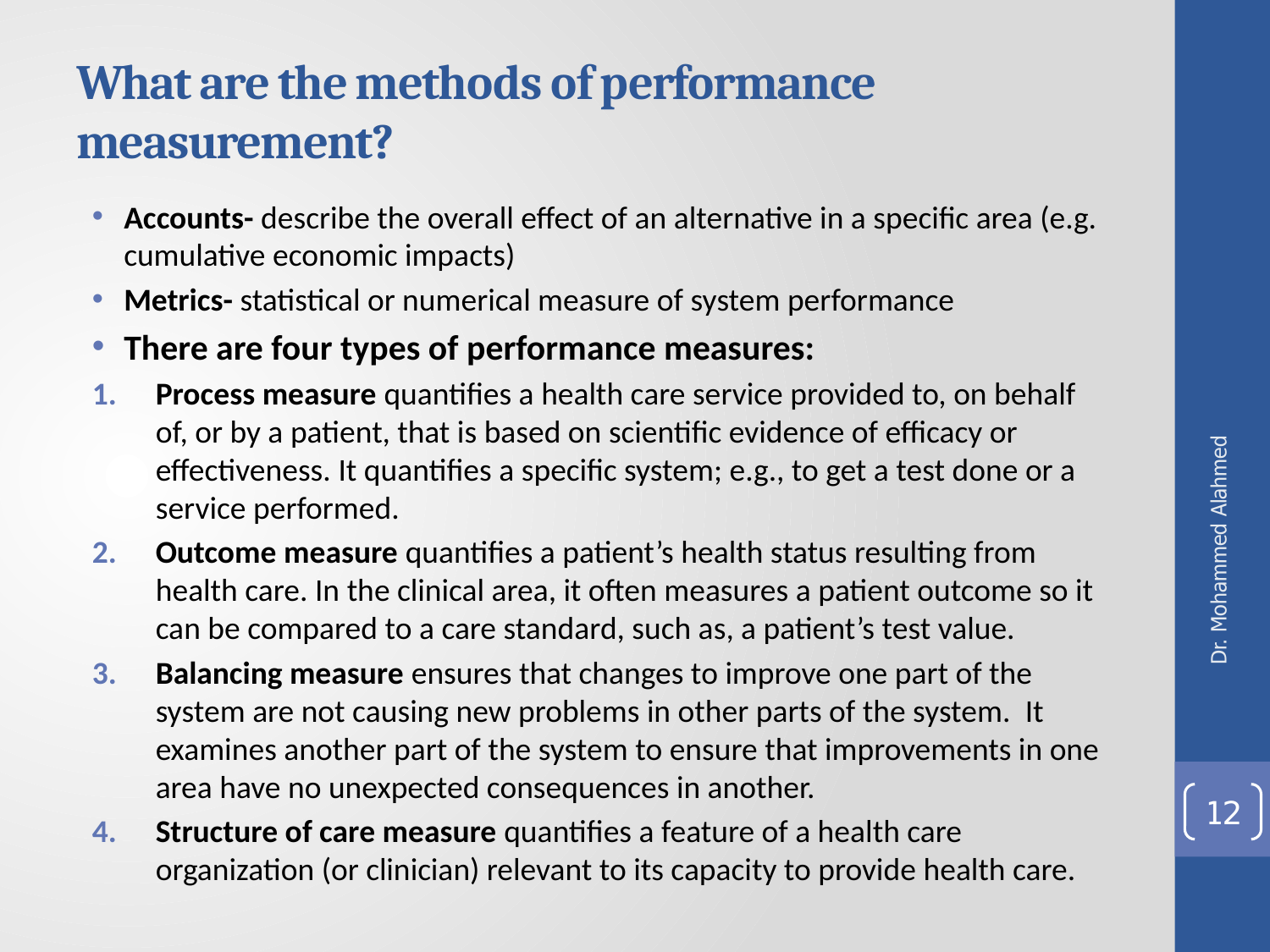

# What are the methods of performance measurement?
Accounts- describe the overall effect of an alternative in a specific area (e.g. cumulative economic impacts)
Metrics- statistical or numerical measure of system performance
There are four types of performance measures:
Process measure quantifies a health care service provided to, on behalf of, or by a patient, that is based on scientific evidence of efficacy or effectiveness. It quantifies a specific system; e.g., to get a test done or a service performed.
Outcome measure quantifies a patient’s health status resulting from health care. In the clinical area, it often measures a patient outcome so it can be compared to a care standard, such as, a patient’s test value.
Balancing measure ensures that changes to improve one part of the system are not causing new problems in other parts of the system.  It examines another part of the system to ensure that improvements in one area have no unexpected consequences in another.
Structure of care measure quantifies a feature of a health care organization (or clinician) relevant to its capacity to provide health care.

Dr. Mohammed Alahmed
12